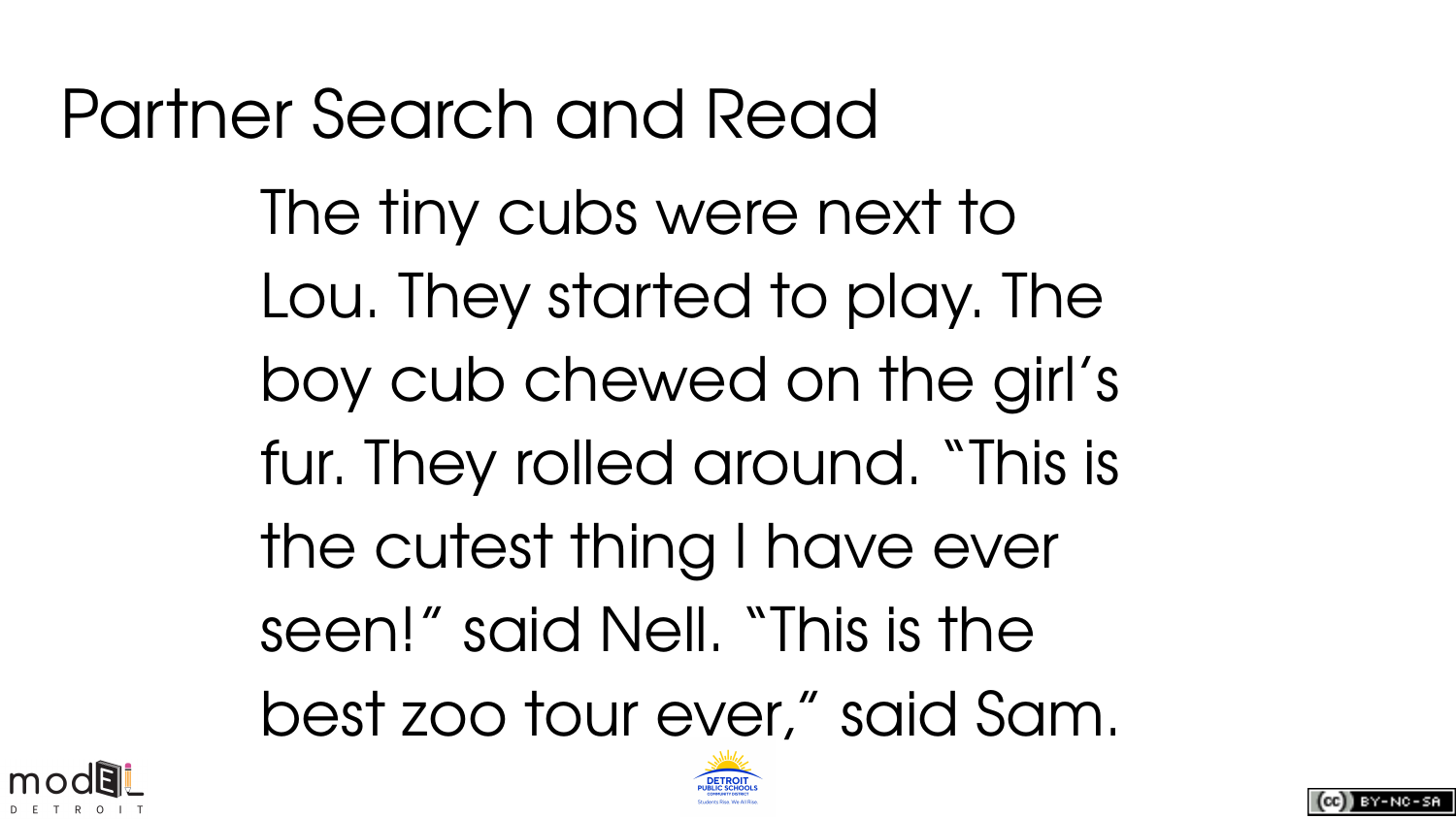

# Partner Search and Read
The tiny cubs were next to Lou. They started to play. The boy cub chewed on the girl’s fur. They rolled around. “This is the cutest thing I have ever seen!” said Nell. “This is the best zoo tour ever,” said Sam.